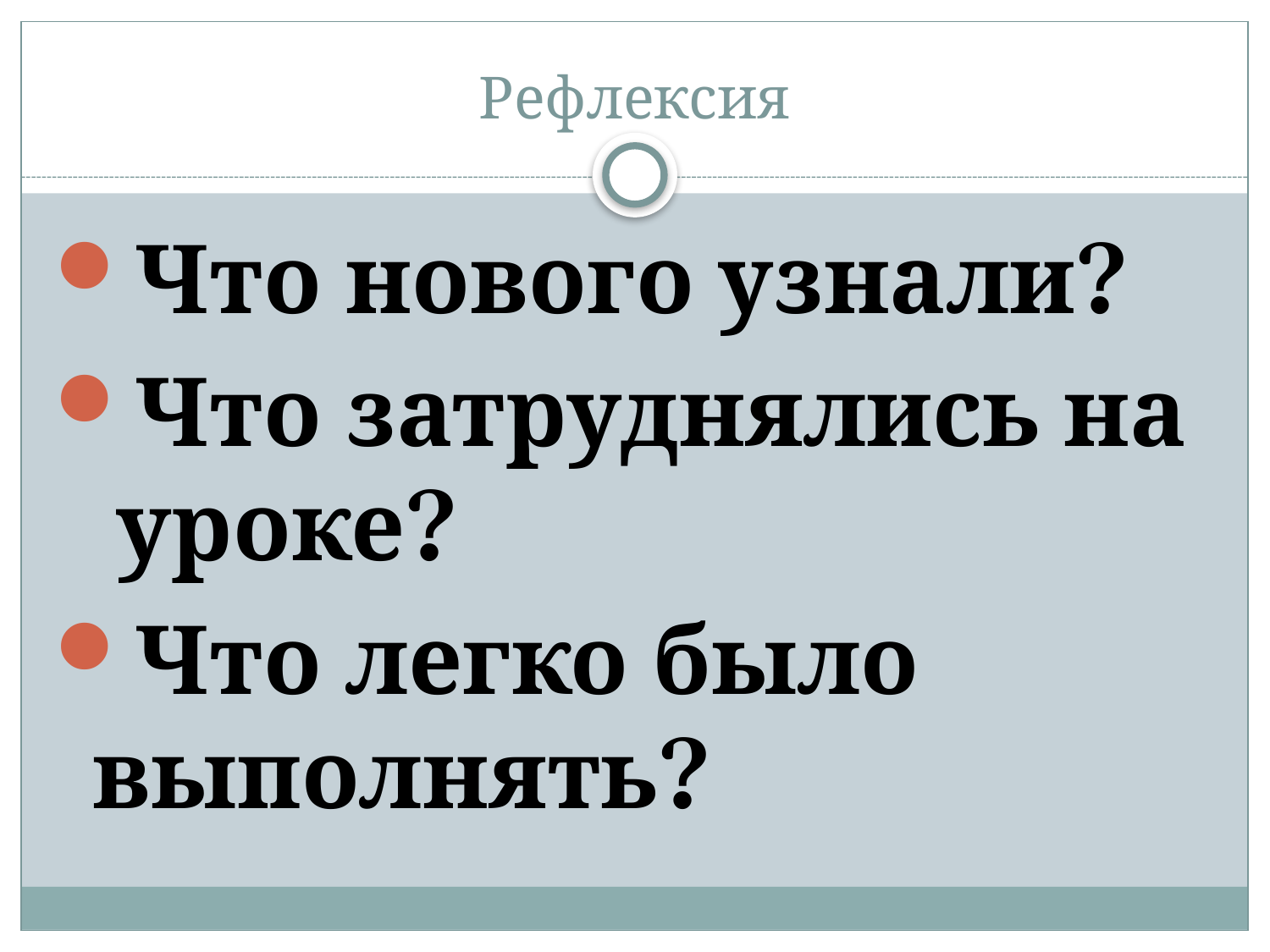

# Рефлексия
Что нового узнали?
Что затруднялись на  уроке?
Что легко было выполнять?